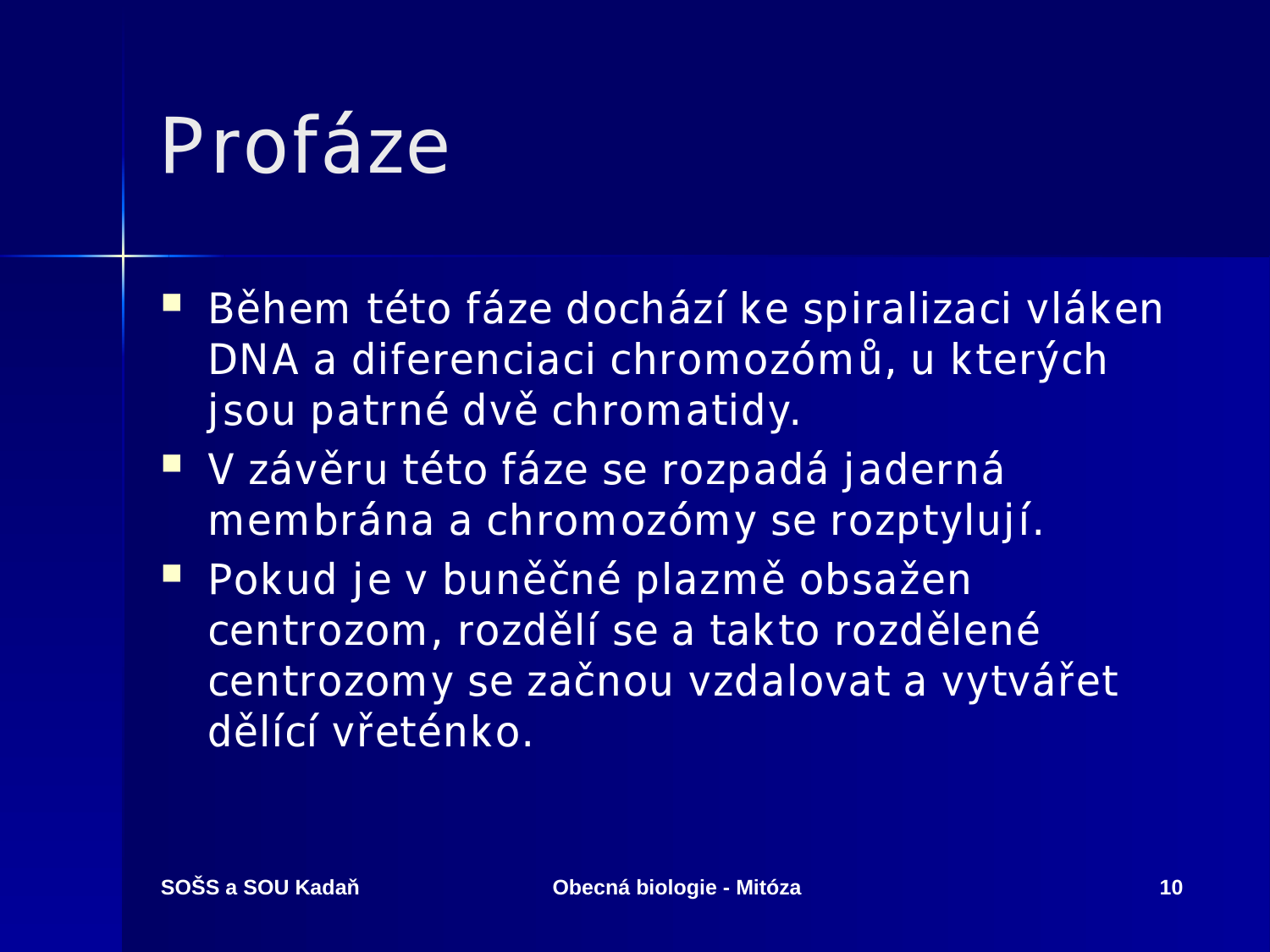

# Profáze
Během této fáze dochází ke spiralizaci vláken DNA a diferenciaci chromozómů, u kterých jsou patrné dvě chromatidy.
V závěru této fáze se rozpadá jaderná membrána a chromozómy se rozptylují.
Pokud je v buněčné plazmě obsažen centrozom, rozdělí se a takto rozdělené centrozomy se začnou vzdalovat a vytvářet dělící vřeténko.
SOŠS a SOU Kadaň
Obecná biologie - Mitóza
10